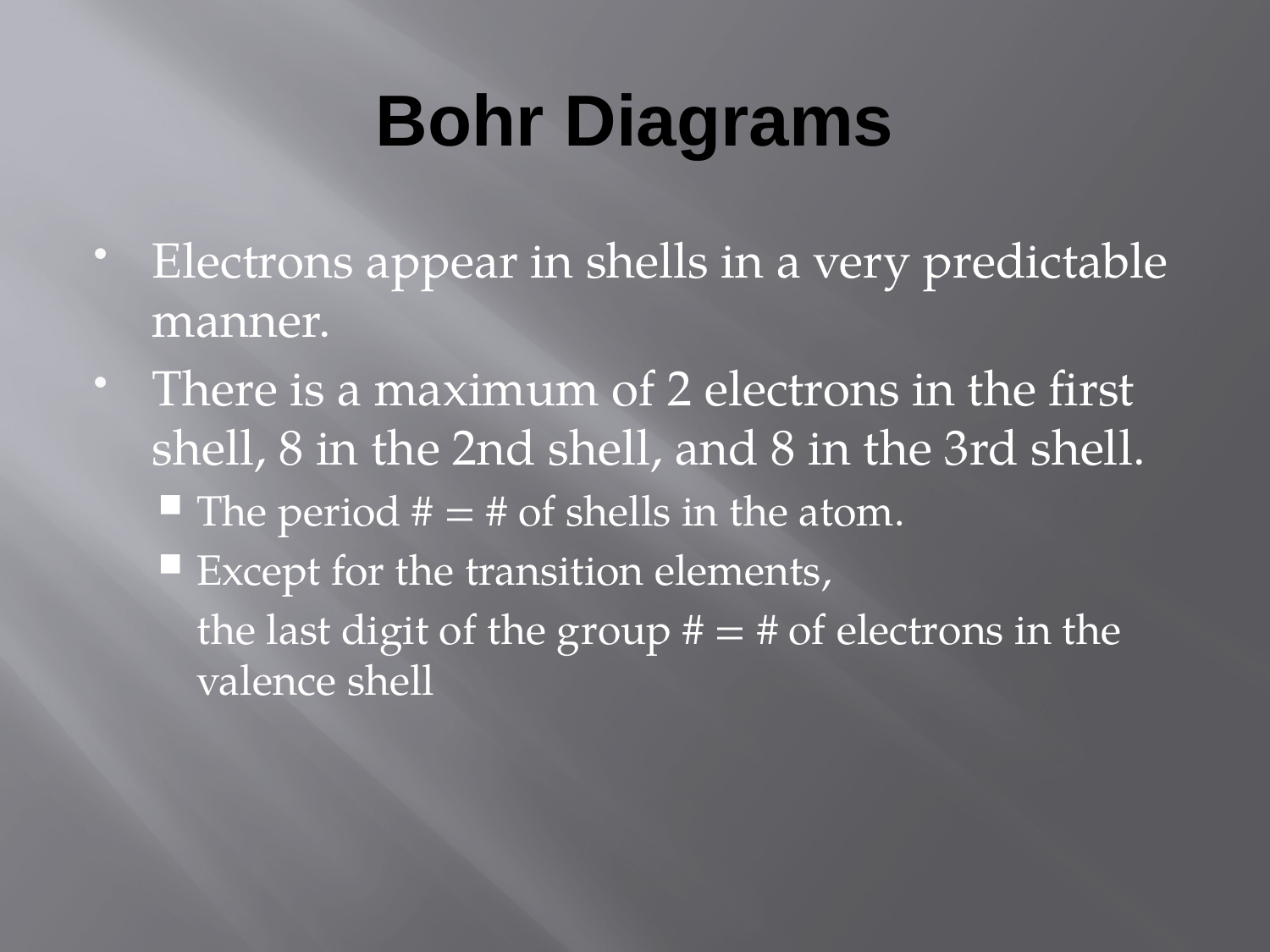

# Bohr Diagrams
Electrons appear in shells in a very predictable manner.
There is a maximum of 2 electrons in the first shell, 8 in the 2nd shell, and 8 in the 3rd shell.
The period # = # of shells in the atom.
Except for the transition elements,
	the last digit of the group # = # of electrons in the valence shell